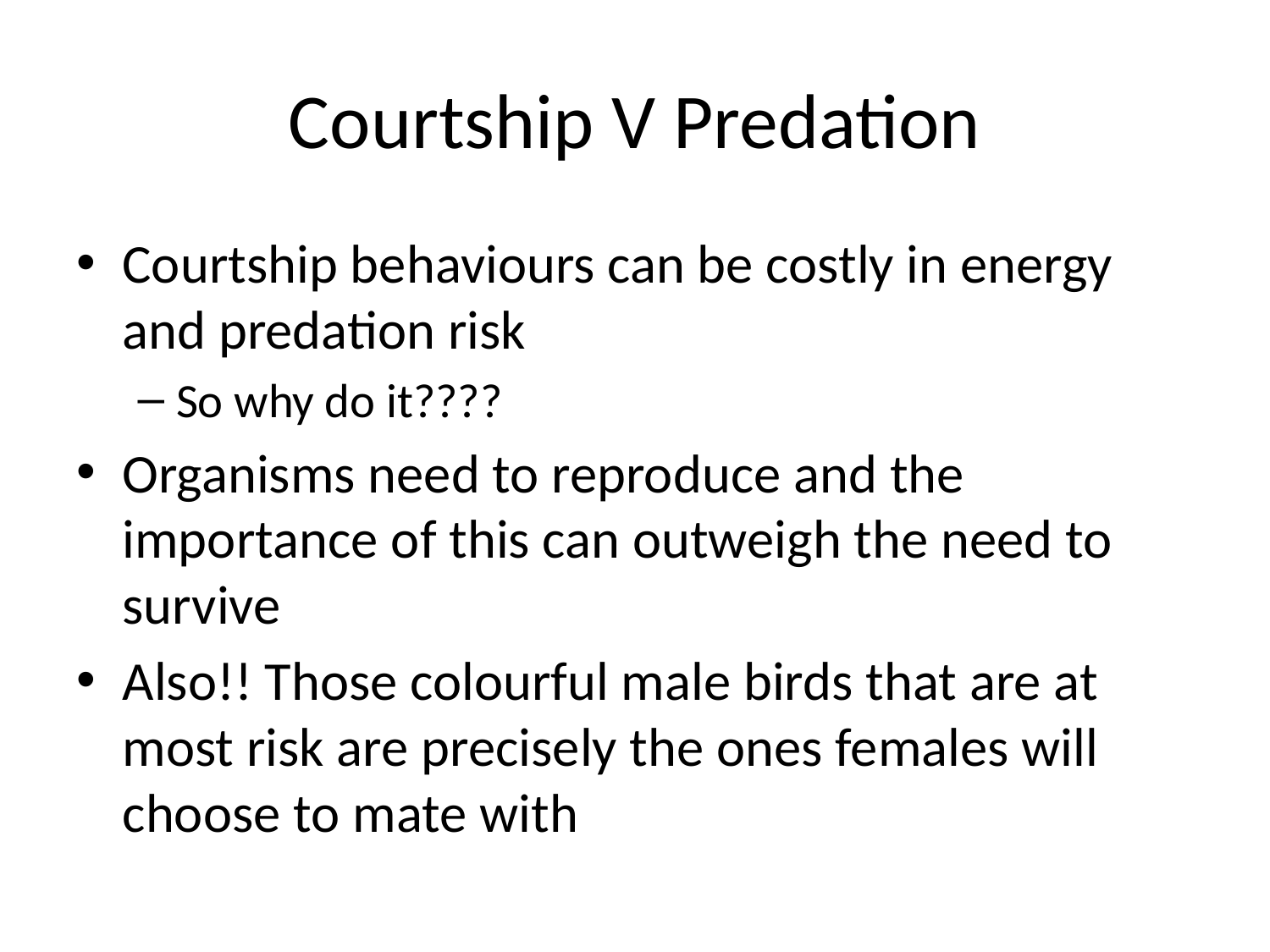

# Courtship V Predation
Courtship behaviours can be costly in energy and predation risk
So why do it????
Organisms need to reproduce and the importance of this can outweigh the need to survive
Also!! Those colourful male birds that are at most risk are precisely the ones females will choose to mate with